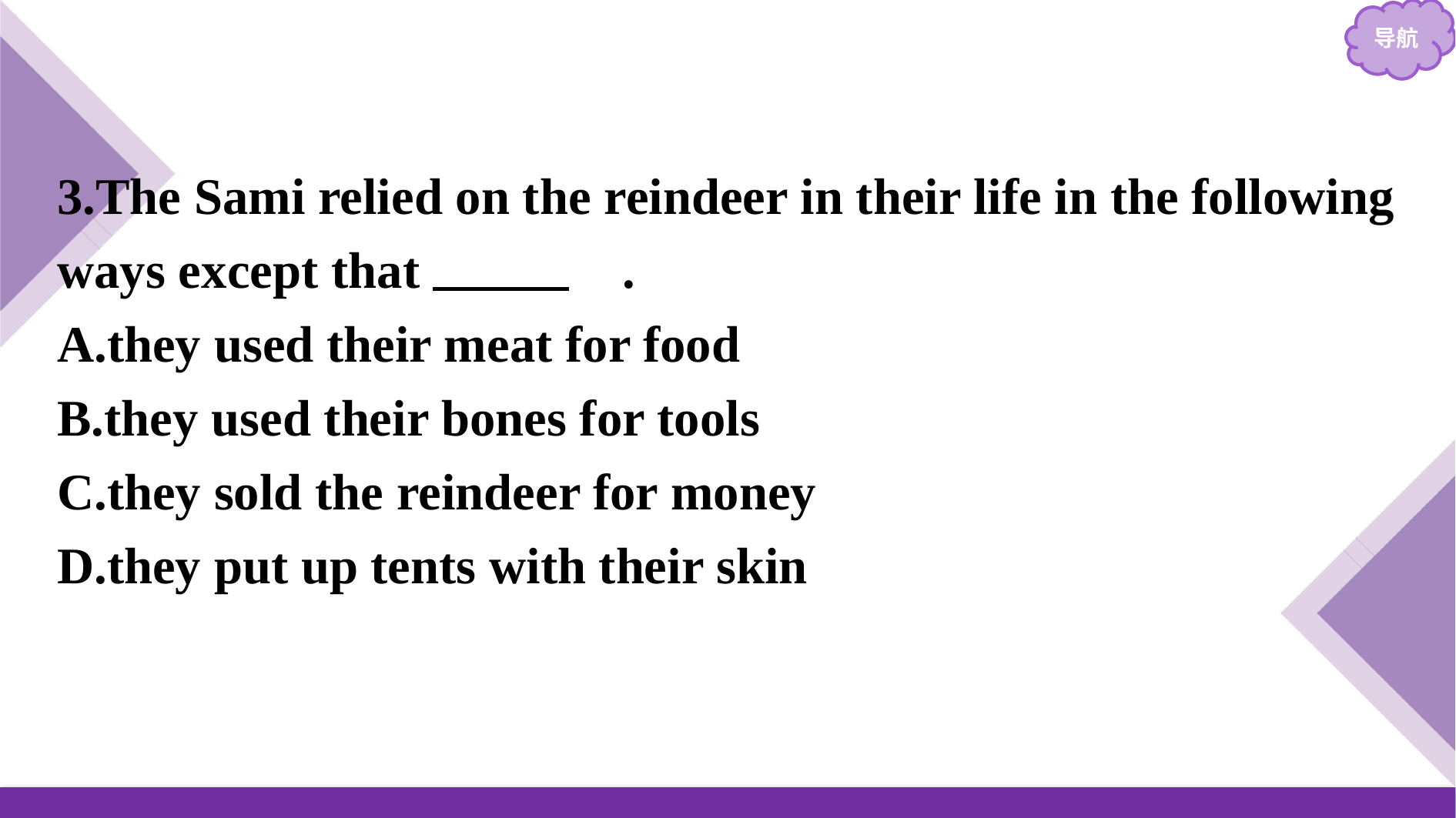

3.The Sami relied on the reindeer in their life in the following ways except that 　C　.
A.they used their meat for food
B.they used their bones for tools
C.they sold the reindeer for money
D.they put up tents with their skin